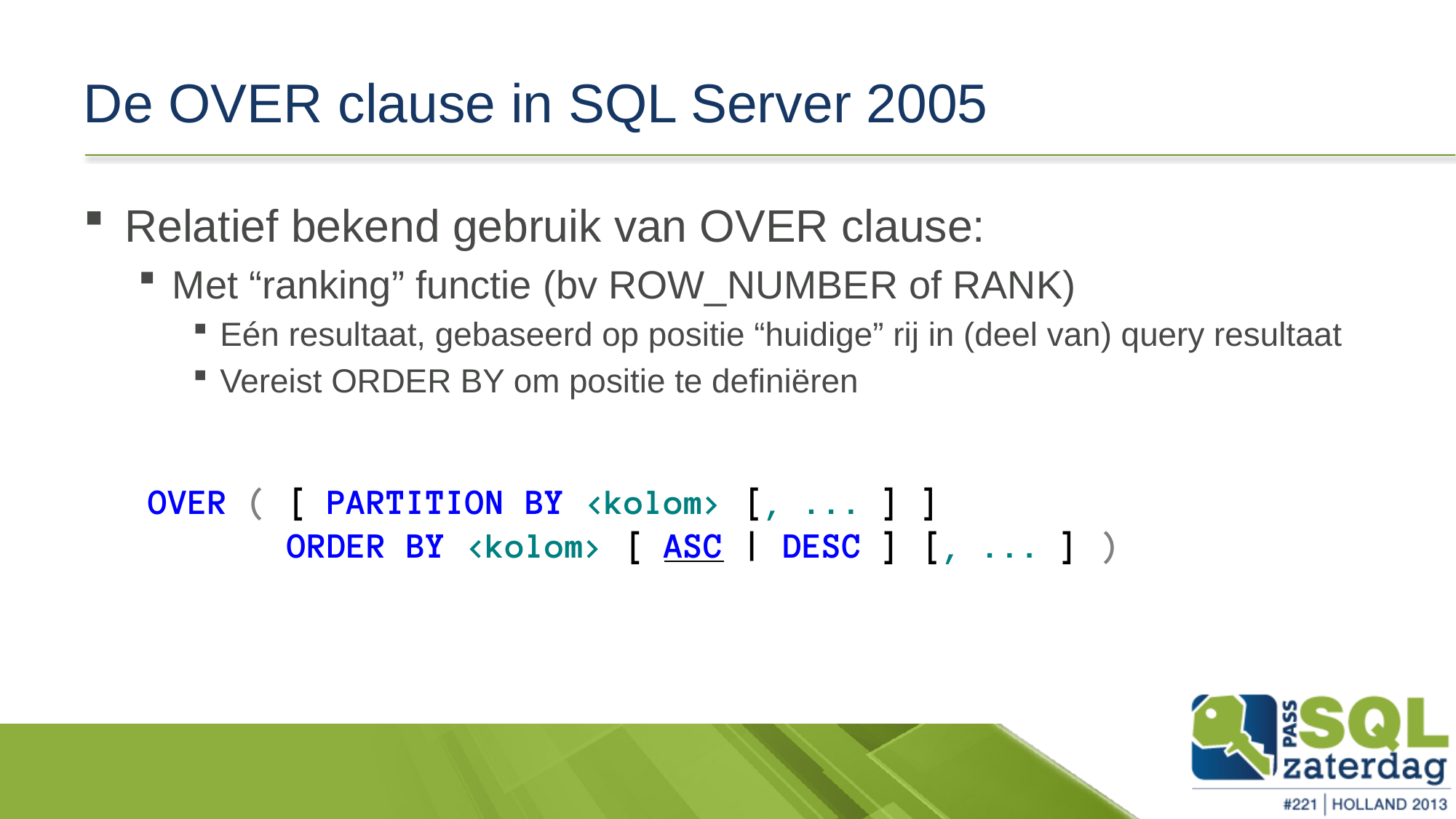

# De OVER clause in SQL Server 2005
Relatief bekend gebruik van OVER clause:
Met “ranking” functie (bv ROW_NUMBER of RANK)
Eén resultaat, gebaseerd op positie “huidige” rij in (deel van) query resultaat
Vereist ORDER BY om positie te definiëren

OVER ( [ PARTITION BY <kolom> [, ... ] ]
       ORDER BY <kolom> [ ASC | DESC ] [, ... ] )